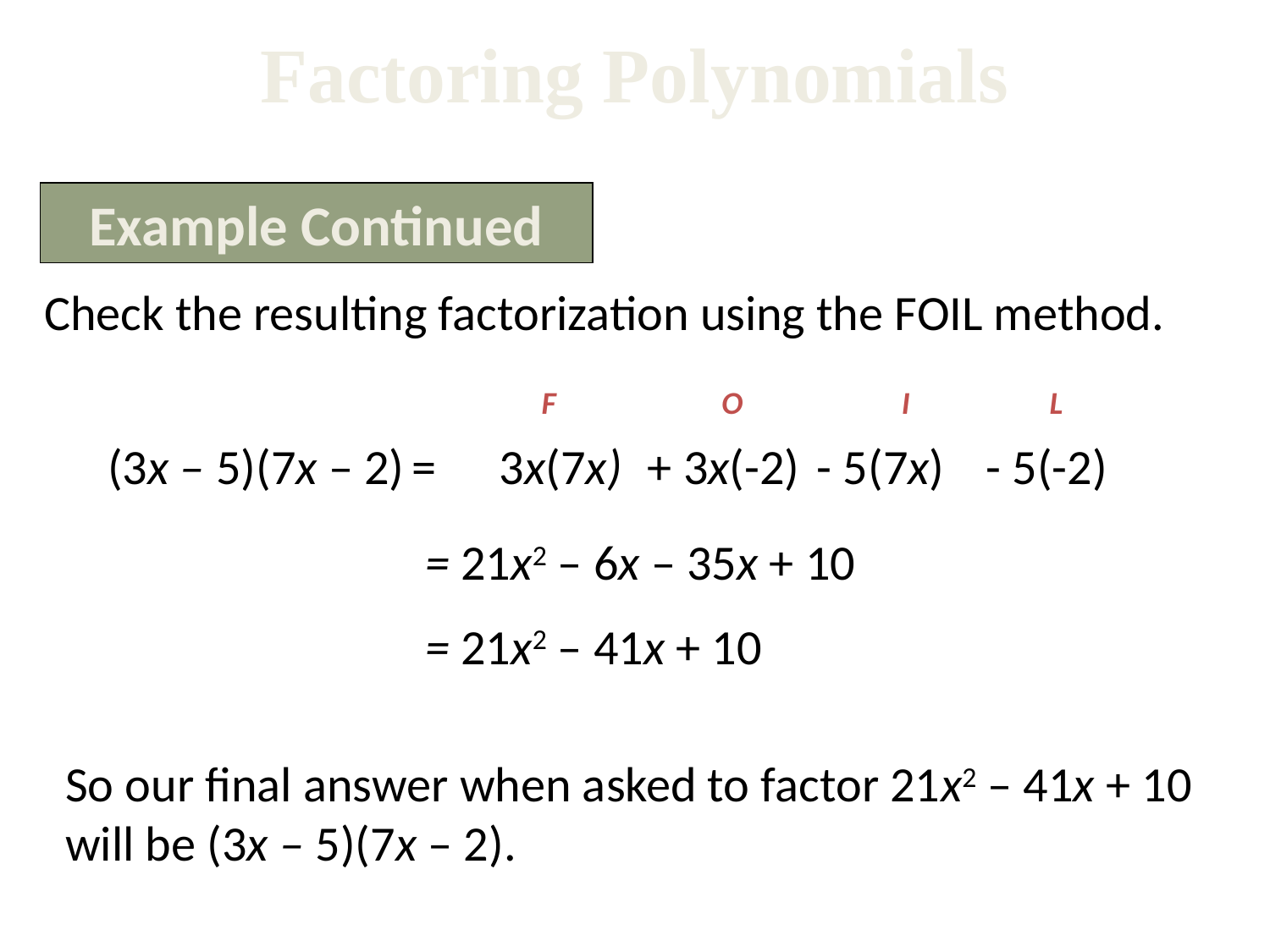

Factoring Polynomials
Example Continued
Check the resulting factorization using the FOIL method.
F
3x(7x)
O
+ 3x(-2)
I
- 5(7x)
L
- 5(-2)
(3x – 5)(7x – 2) =
= 21x2 – 6x – 35x + 10
= 21x2 – 41x + 10
So our final answer when asked to factor 21x2 – 41x + 10 will be (3x – 5)(7x – 2).